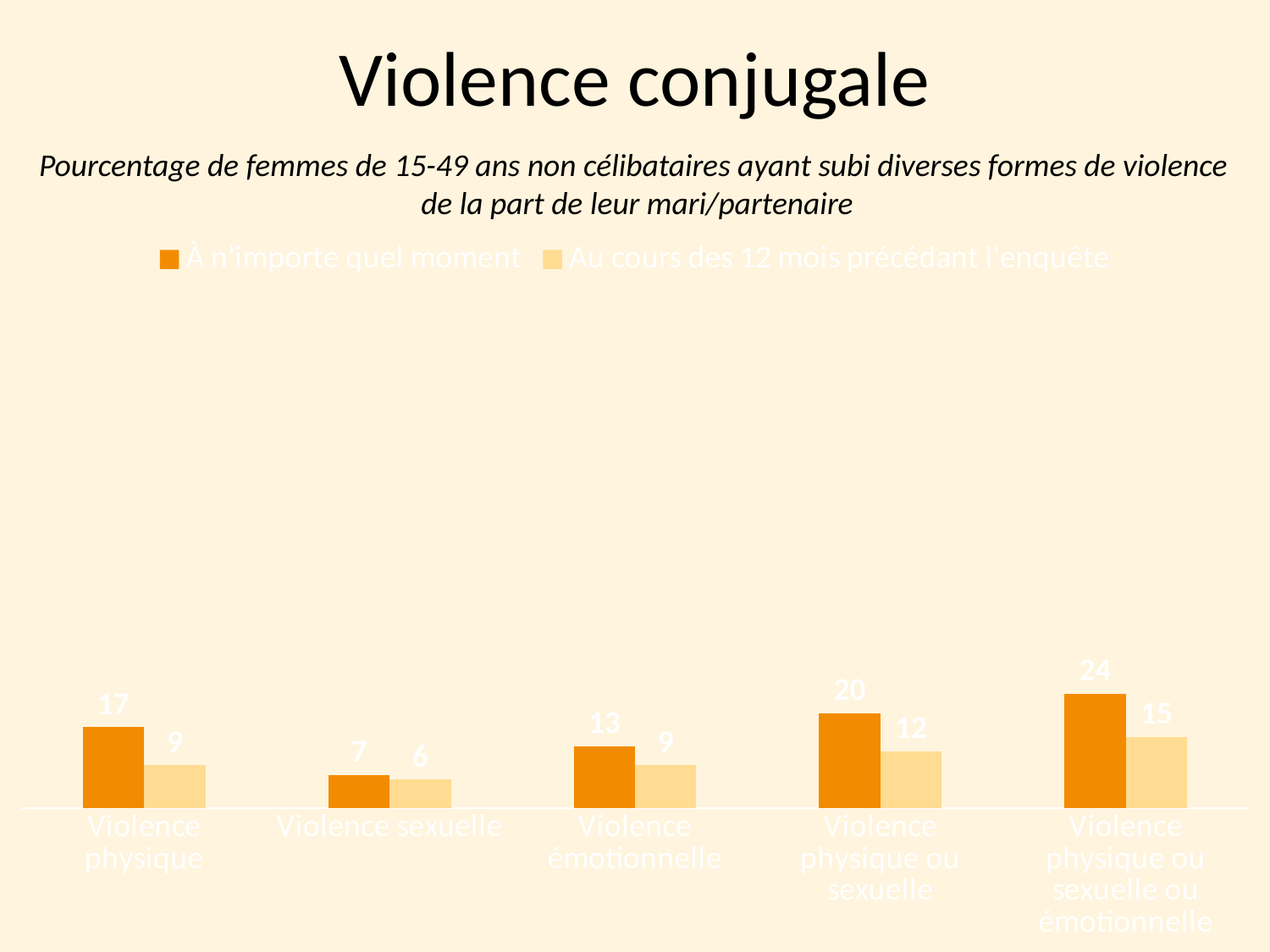

# Violence conjugale
Pourcentage de femmes de 15-49 ans non célibataires ayant subi diverses formes de violence
de la part de leur mari/partenaire

### Chart

| Category | À n'importe quel moment | Au cours des 12 mois précédant l'enquête |
|---|---|---|
| Violence physique | 17.0 | 9.0 |
| Violence sexuelle | 7.0 | 6.0 |
| Violence émotionnelle | 13.0 | 9.0 |
| Violence physique ou sexuelle | 20.0 | 12.0 |
| Violence physique ou sexuelle ou émotionnelle | 24.0 | 15.0 |